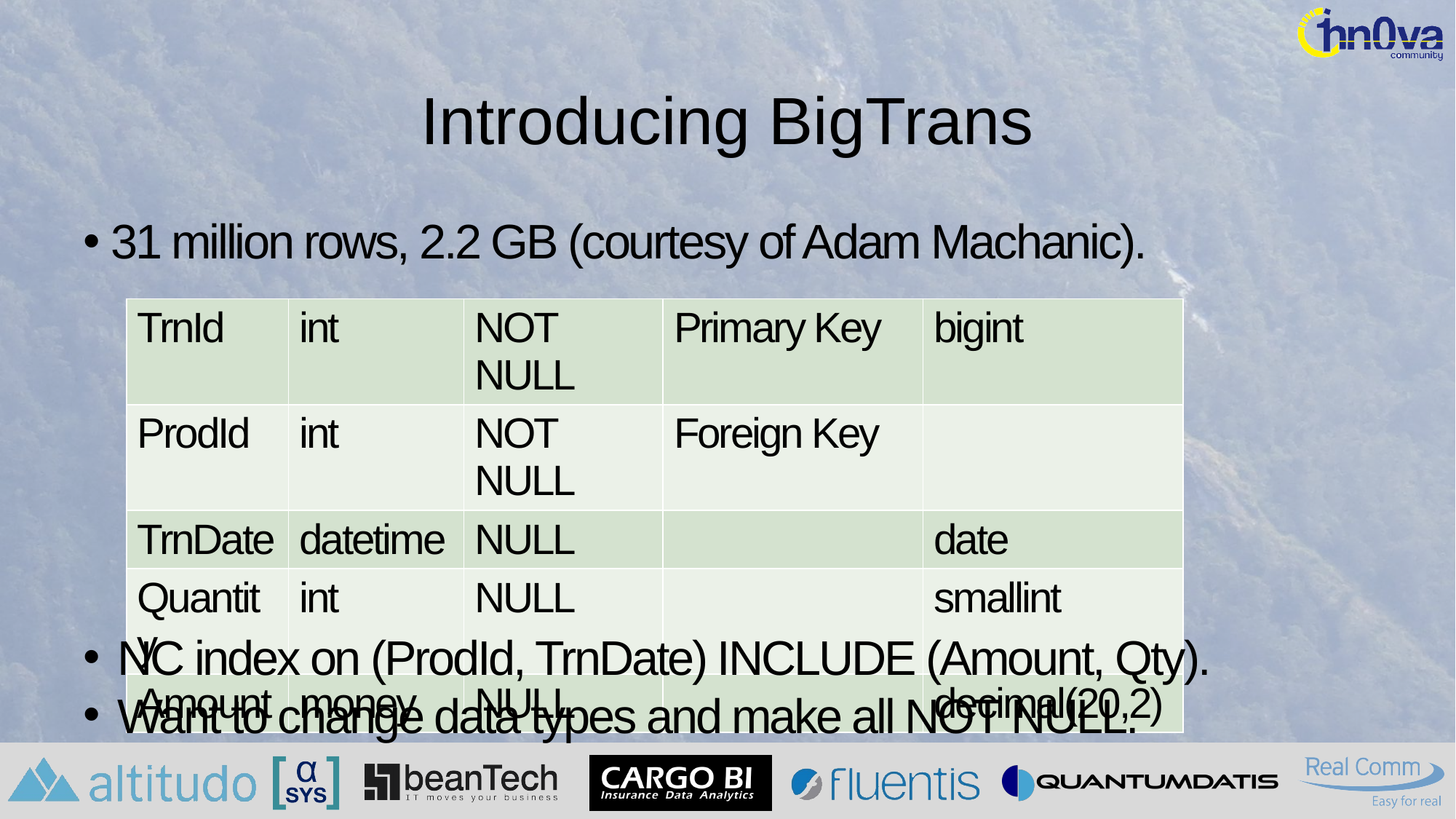

# Introducing BigTrans
31 million rows, 2.2 GB (courtesy of Adam Machanic).

| TrnId | int | NOT NULL | Primary Key | bigint |
| --- | --- | --- | --- | --- |
| ProdId | int | NOT NULL | Foreign Key |  |
| TrnDate | datetime | NULL |  | date |
| Quantity | int | NULL |  | smallint |
| Amount | money | NULL |  | decimal(20,2) |
NC index on (ProdId, TrnDate) INCLUDE (Amount, Qty).
Want to change data types and make all NOT NULL.